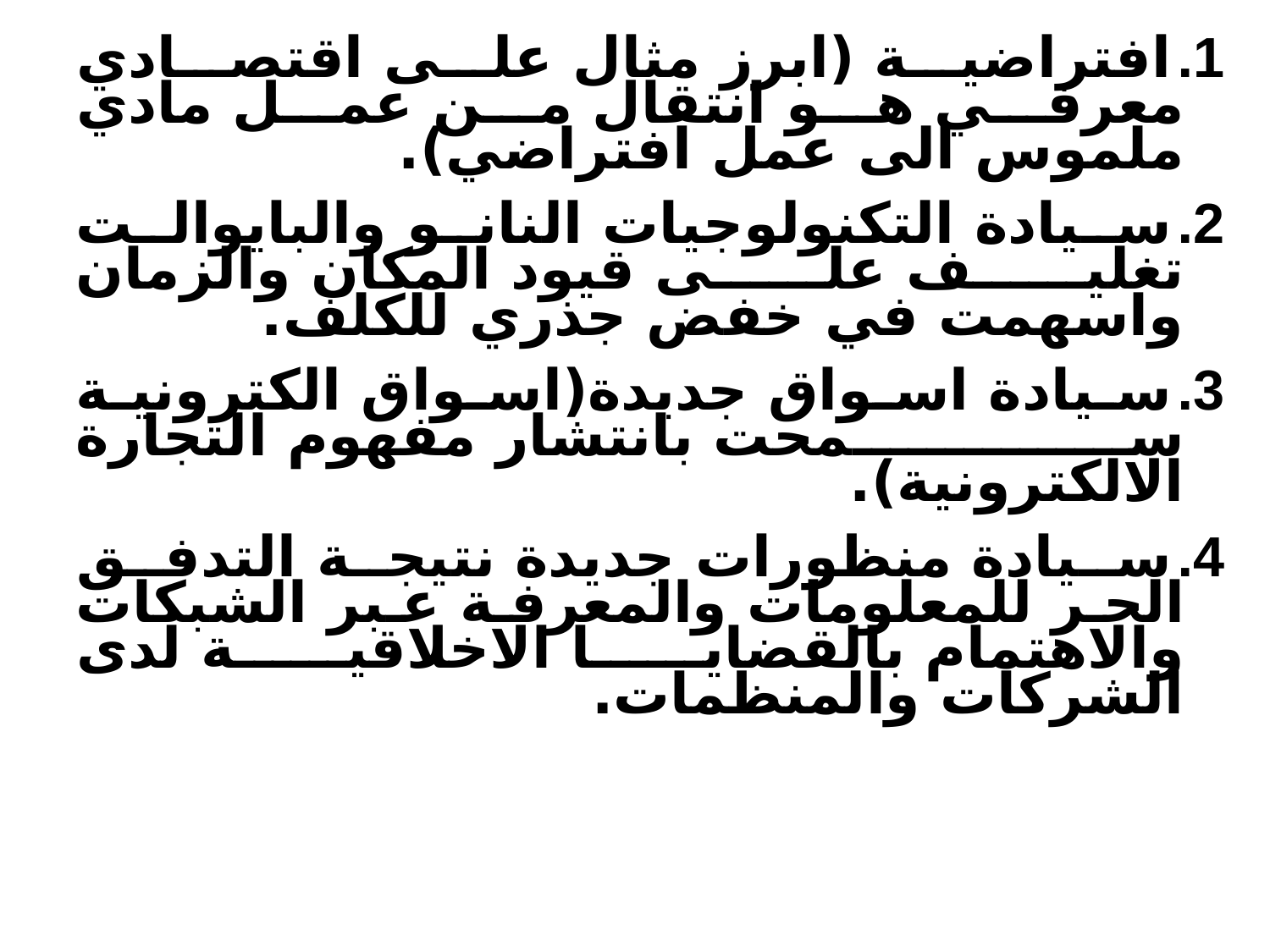

افتراضية (ابرز مثال على اقتصادي معرفي هو انتقال من عمل مادي ملموس الى عمل افتراضي).
سيادة التكنولوجيات النانو والبايوالت تغليف على قيود المكان والزمان واسهمت في خفض جذري للكلف.
سيادة اسواق جديدة(اسواق الكترونية سمحت بانتشار مفهوم التجارة الالكترونية).
سيادة منظورات جديدة نتيجة التدفق الحر للمعلومات والمعرفة عبر الشبكات والاهتمام بالقضايا الاخلاقية لدى الشركات والمنظمات.